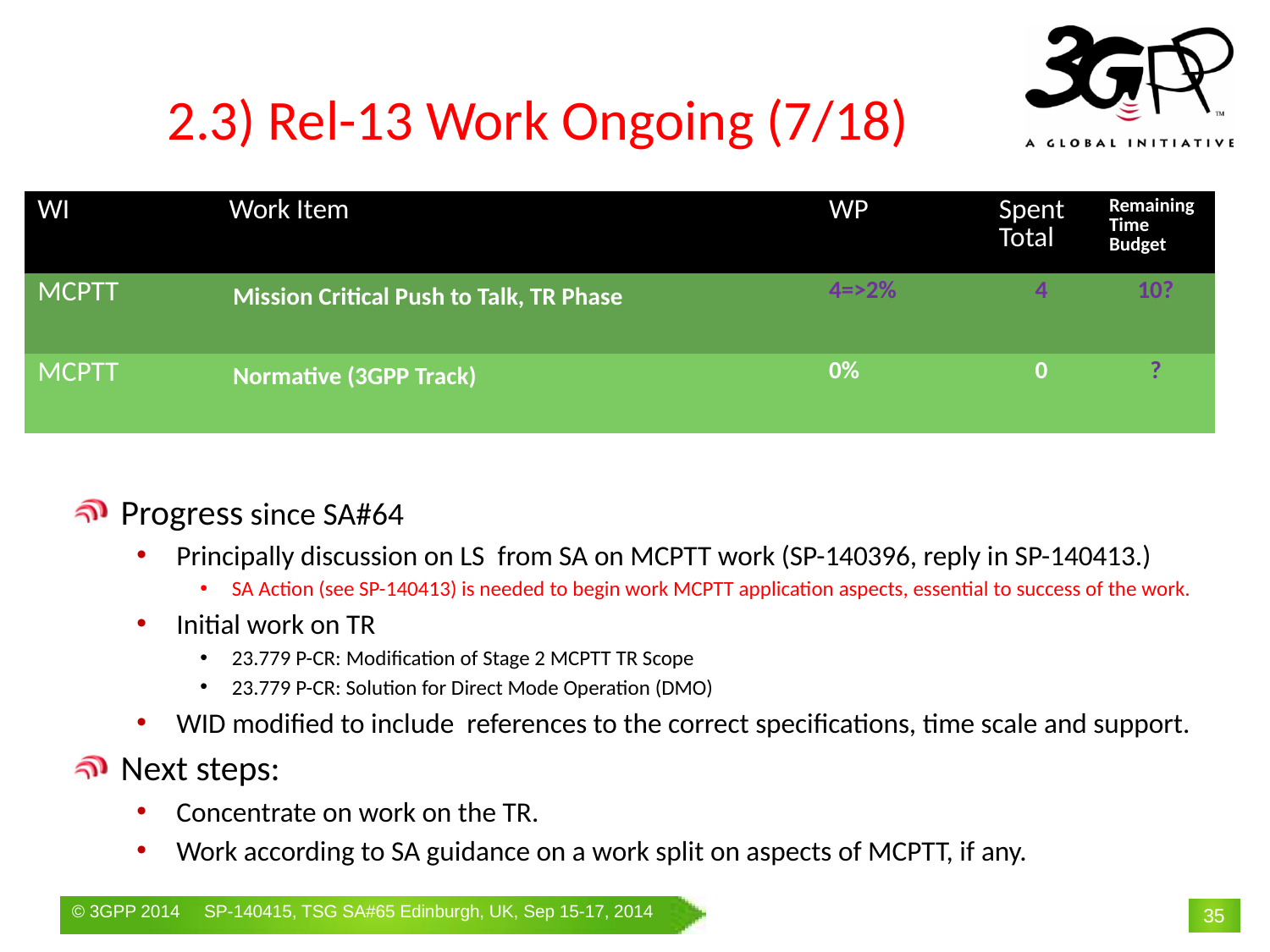

# 2.3) Rel-13 Work Ongoing (7/18)
| WI | Work Item | WP | Spent Total | Remaining Time Budget |
| --- | --- | --- | --- | --- |
| MCPTT | Mission Critical Push to Talk, TR Phase | 4=>2% | 4 | 10? |
| MCPTT | Normative (3GPP Track) | 0% | 0 | ? |
Progress since SA#64
Principally discussion on LS  from SA on MCPTT work (SP-140396, reply in SP-140413.)
SA Action (see SP-140413) is needed to begin work MCPTT application aspects, essential to success of the work.
Initial work on TR
23.779 P-CR: Modification of Stage 2 MCPTT TR Scope
23.779 P-CR: Solution for Direct Mode Operation (DMO)
WID modified to include  references to the correct specifications, time scale and support.
Next steps:
Concentrate on work on the TR.
Work according to SA guidance on a work split on aspects of MCPTT, if any.